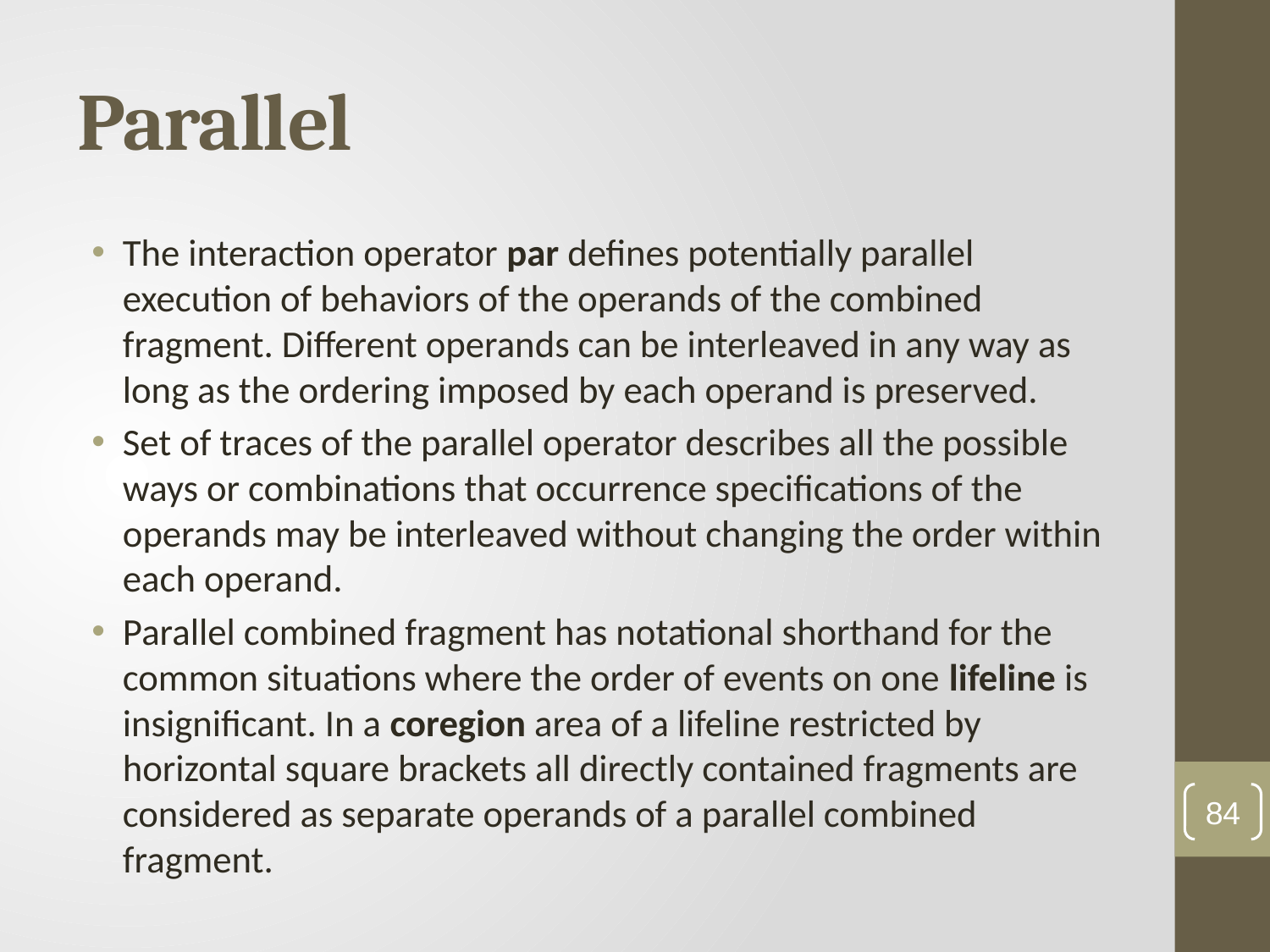

# Parallel
The interaction operator par defines potentially parallel execution of behaviors of the operands of the combined fragment. Different operands can be interleaved in any way as long as the ordering imposed by each operand is preserved.
Set of traces of the parallel operator describes all the possible ways or combinations that occurrence specifications of the operands may be interleaved without changing the order within each operand.
Parallel combined fragment has notational shorthand for the common situations where the order of events on one lifeline is insignificant. In a coregion area of a lifeline restricted by horizontal square brackets all directly contained fragments are considered as separate operands of a parallel combined fragment.
84